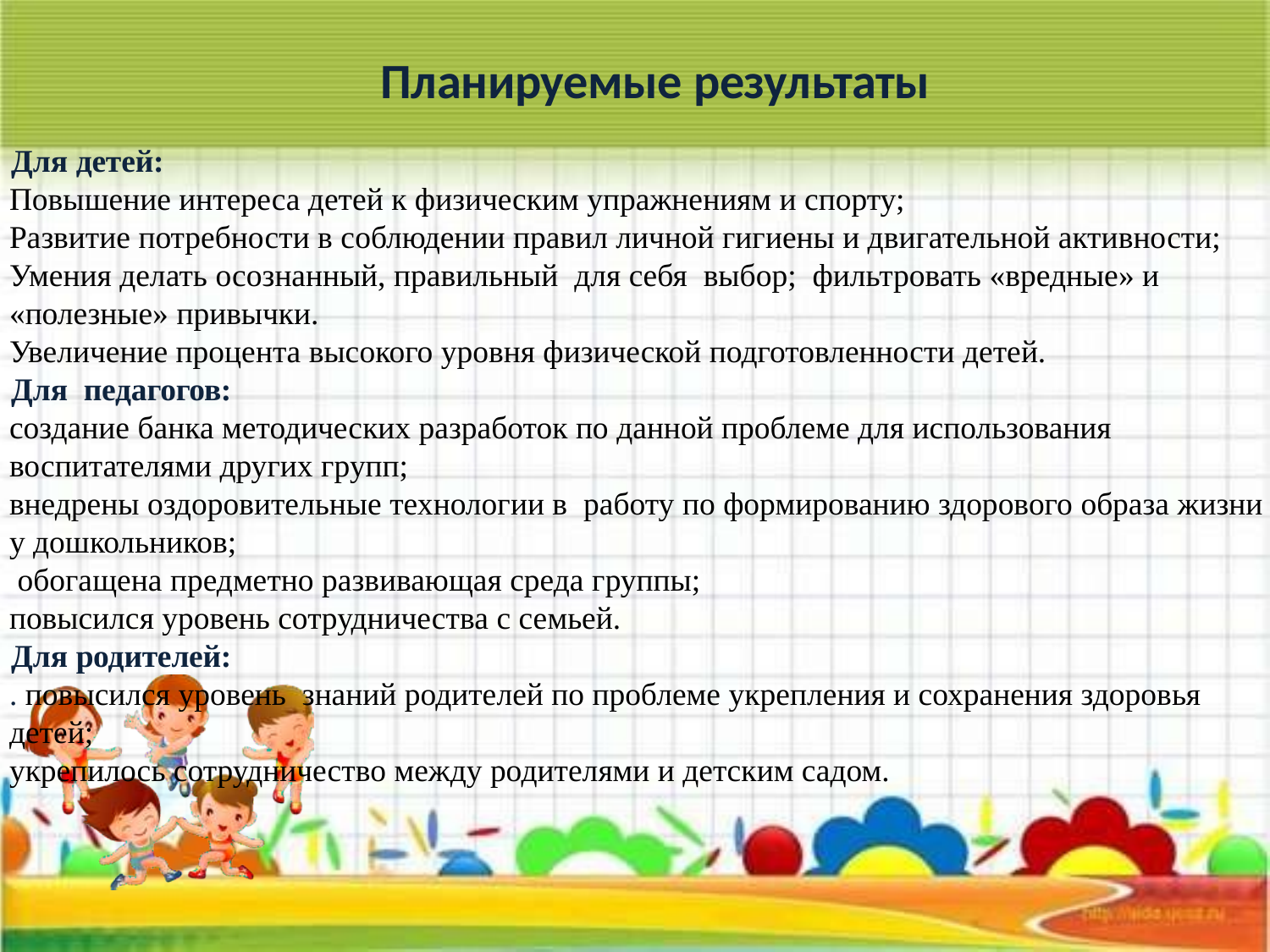

# Планируемые результаты
Для детей:
Повышение интереса детей к физическим упражнениям и спорту;
Развитие потребности в соблюдении правил личной гигиены и двигательной активности;
Умения делать осознанный, правильный  для себя  выбор;  фильтровать «вредные» и «полезные» привычки.
Увеличение процента высокого уровня физической подготовленности детей.
Для  педагогов:
создание банка методических разработок по данной проблеме для использования воспитателями других групп;
внедрены оздоровительные технологии в  работу по формированию здорового образа жизни у дошкольников;
 обогащена предметно развивающая среда группы;
повысился уровень сотрудничества с семьей.
Для родителей:
. повысился уровень  знаний родителей по проблеме укрепления и сохранения здоровья детей;
укрепилось сотрудничество между родителями и детским садом.